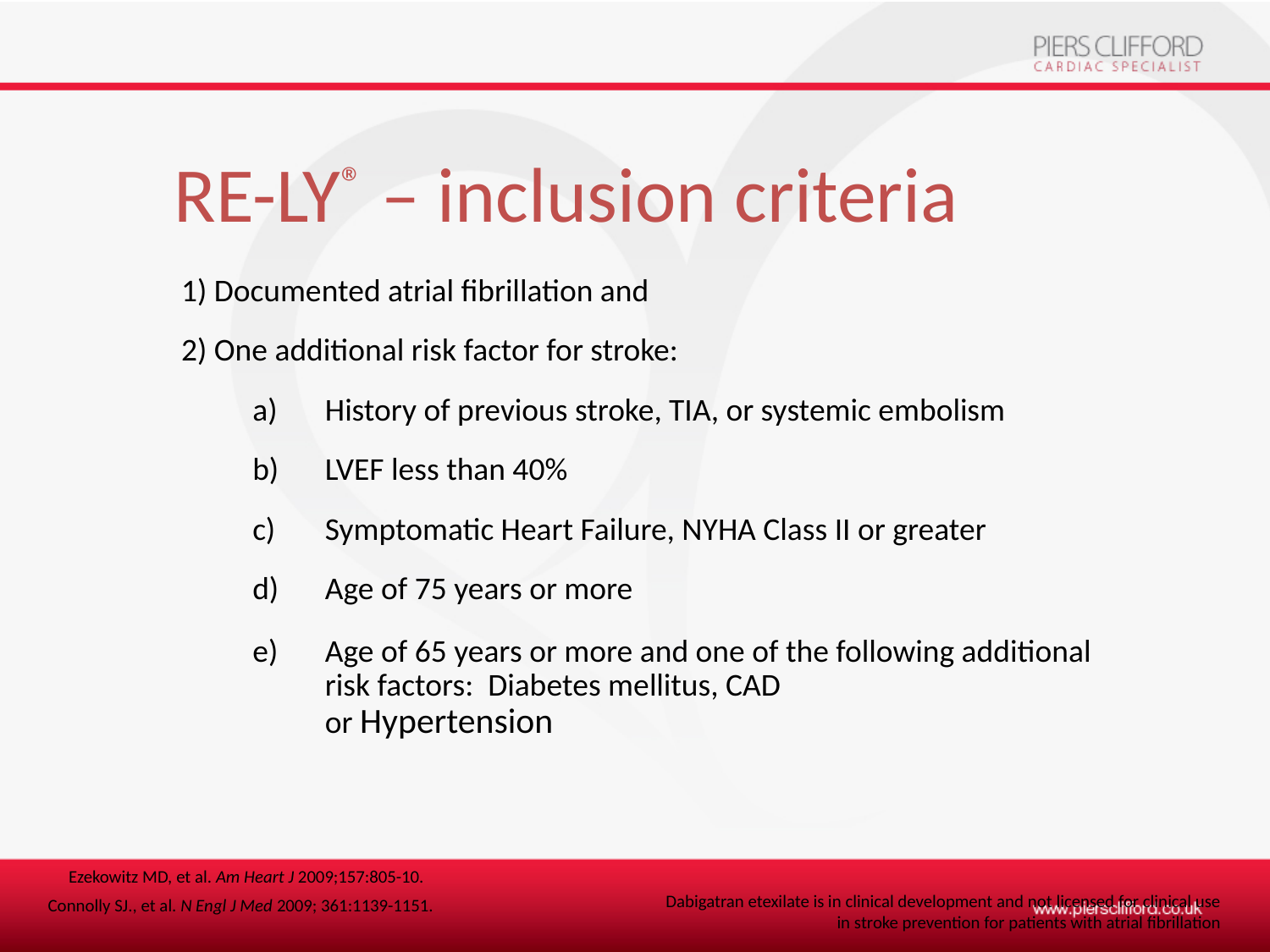

# RE-LY® – inclusion criteria
1) Documented atrial fibrillation and
2) One additional risk factor for stroke:
a)	History of previous stroke, TIA, or systemic embolism
b)	LVEF less than 40%
c)	Symptomatic Heart Failure, NYHA Class II or greater
d)	Age of 75 years or more
e)	Age of 65 years or more and one of the following additional risk factors:  Diabetes mellitus, CAD
or Hypertension
Ezekowitz MD, et al. Am Heart J 2009;157:805-10.
Dabigatran etexilate is in clinical development and not licensed for clinical use in stroke prevention for patients with atrial fibrillation
Connolly SJ., et al. N Engl J Med 2009; 361:1139-1151.